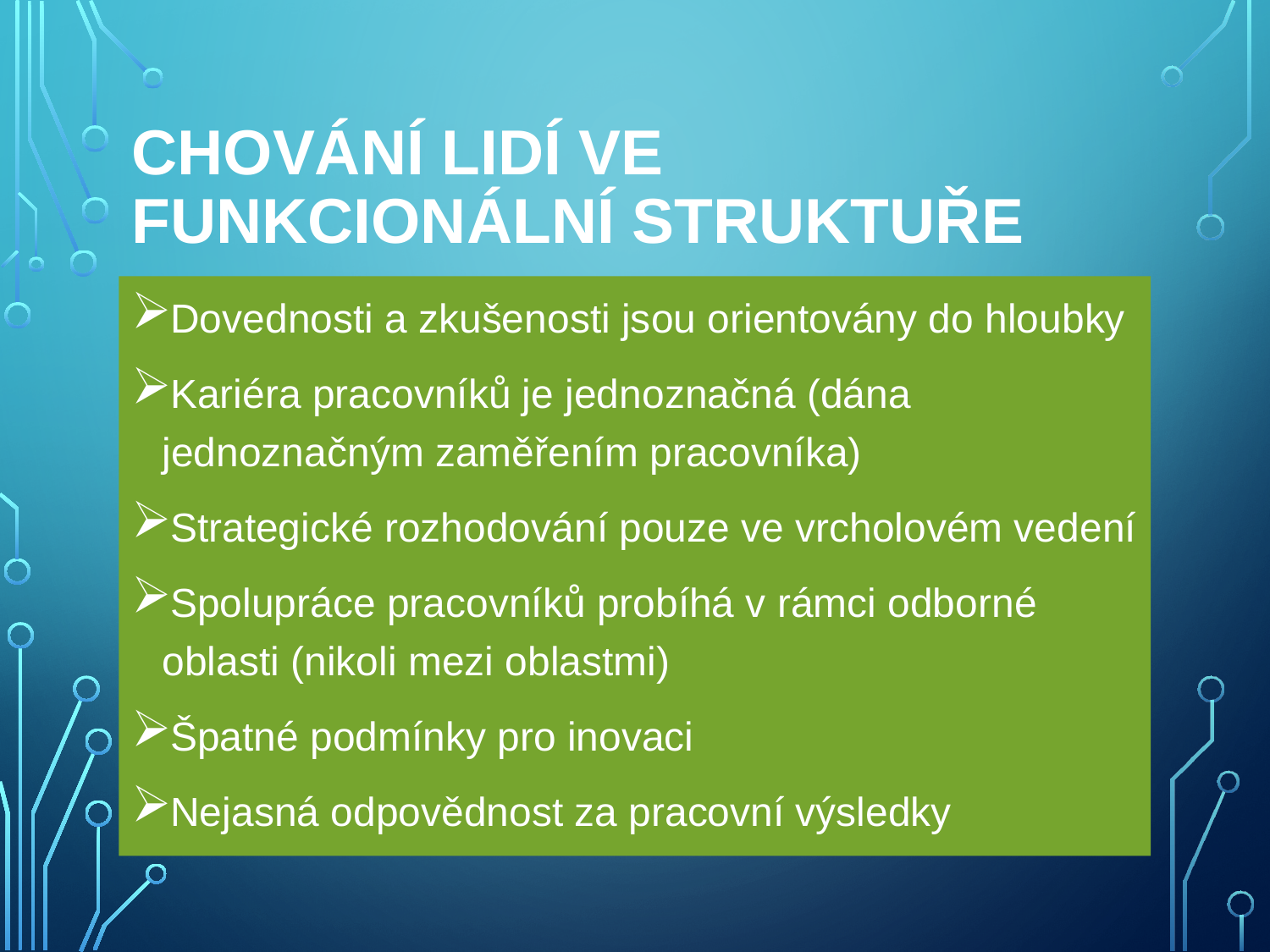

# Chování lidí ve funkcionální struktuře
Dovednosti a zkušenosti jsou orientovány do hloubky
Kariéra pracovníků je jednoznačná (dána jednoznačným zaměřením pracovníka)
Strategické rozhodování pouze ve vrcholovém vedení
Spolupráce pracovníků probíhá v rámci odborné oblasti (nikoli mezi oblastmi)
Špatné podmínky pro inovaci
Nejasná odpovědnost za pracovní výsledky